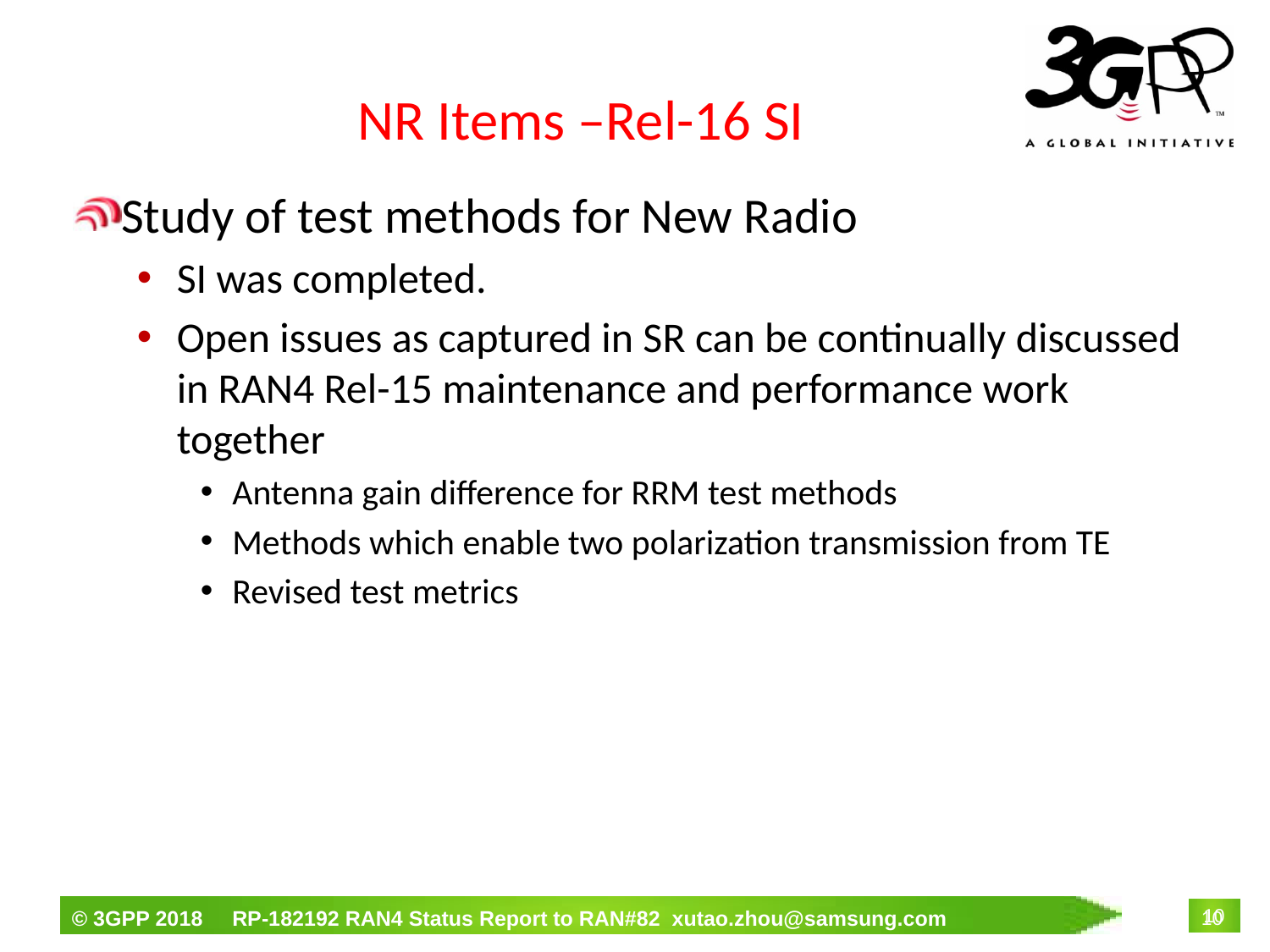

# NR Items –Rel-16 SI
Study of test methods for New Radio
SI was completed.
Open issues as captured in SR can be continually discussed  in RAN4 Rel-15 maintenance and performance work together
Antenna gain difference for RRM test methods
Methods which enable two polarization transmission from TE
Revised test metrics

10